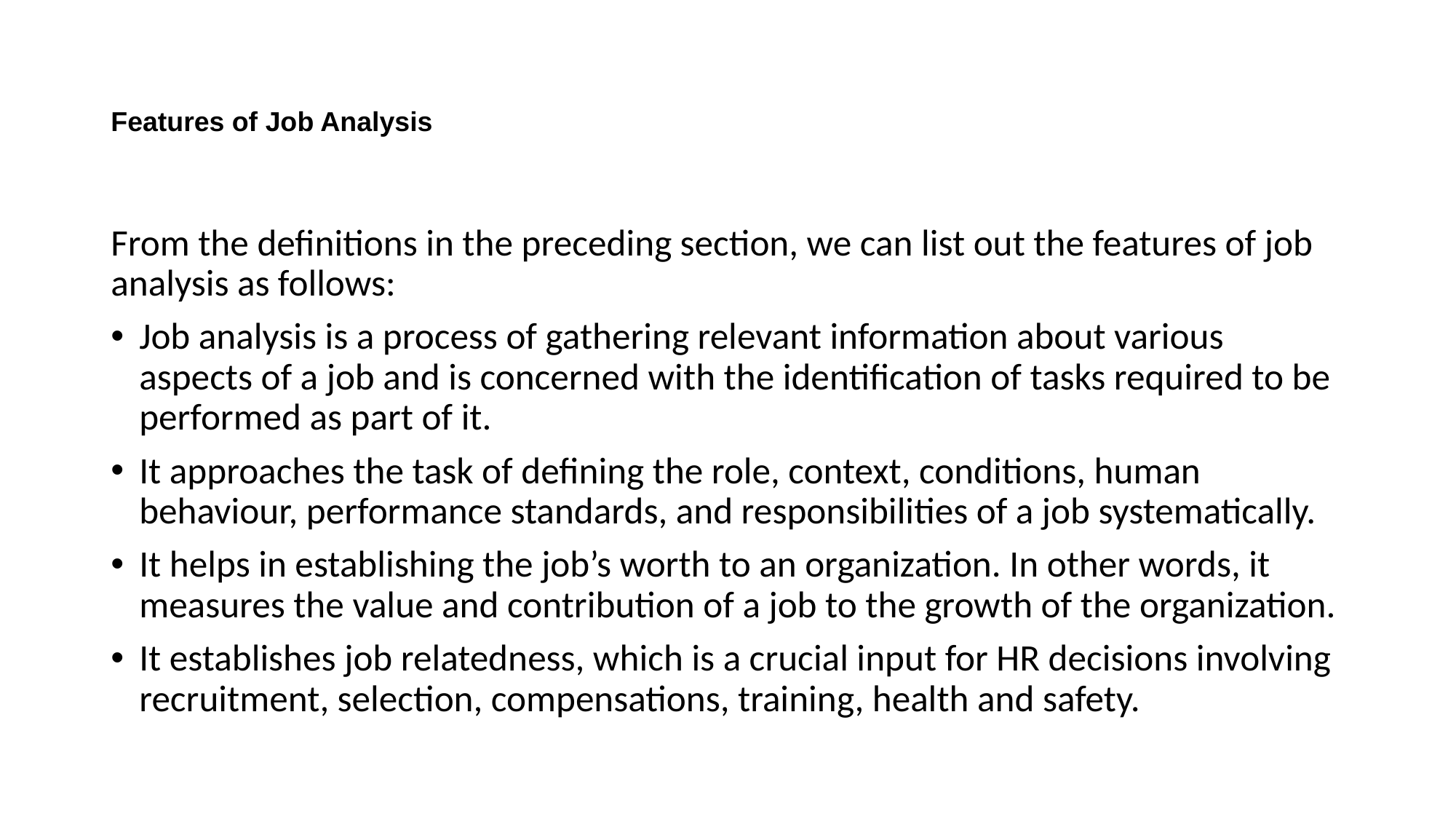

# Features of Job Analysis
From the definitions in the preceding section, we can list out the features of job analysis as follows:
Job analysis is a process of gathering relevant information about various aspects of a job and is concerned with the identification of tasks required to be performed as part of it.
It approaches the task of defining the role, context, conditions, human behaviour, performance standards, and responsibilities of a job systematically.
It helps in establishing the job’s worth to an organization. In other words, it measures the value and contribution of a job to the growth of the organization.
It establishes job relatedness, which is a crucial input for HR decisions involving recruitment, selection, compensations, training, health and safety.